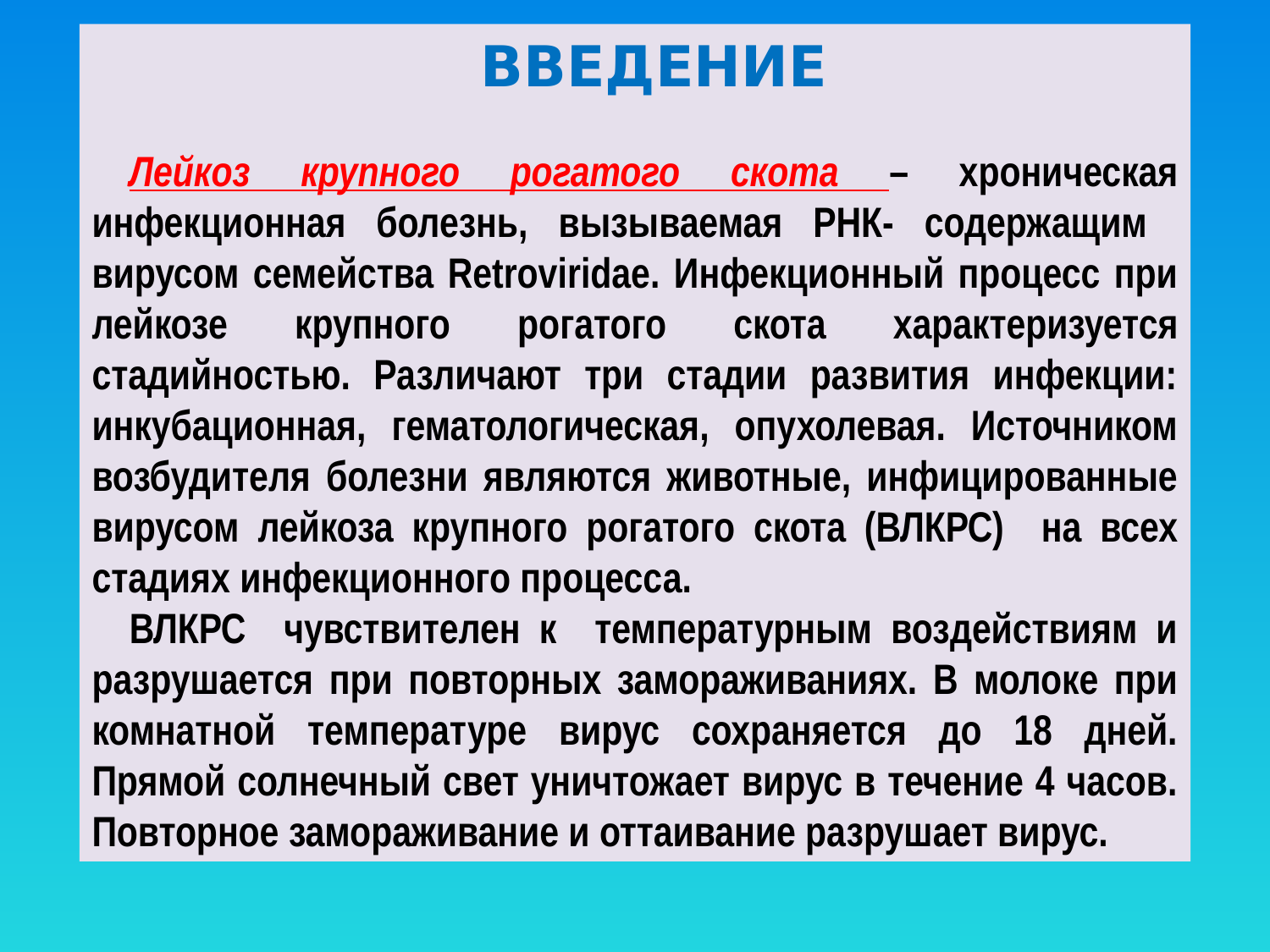

ВВЕДЕНИЕ

Лейкоз крупного рогатого скота – хроническая инфекционная болезнь, вызываемая РНК- содержащим  вирусом семейства Retroviridae. Инфекционный процесс при лейкозе крупного рогатого скота характеризуется стадийностью. Различают три стадии развития инфекции: инкубационная, гематологическая, опухолевая. Источником возбудителя болезни являются животные, инфицированные вирусом лейкоза крупного рогатого скота (ВЛКРС)  на всех стадиях инфекционного процесса.
ВЛКРС  чувствителен к  температурным воздействиям и разрушается при повторных замораживаниях. В молоке при комнатной температуре вирус сохраняется до 18 дней. Прямой солнечный свет уничтожает вирус в течение 4 часов. Повторное замораживание и оттаивание разрушает вирус.